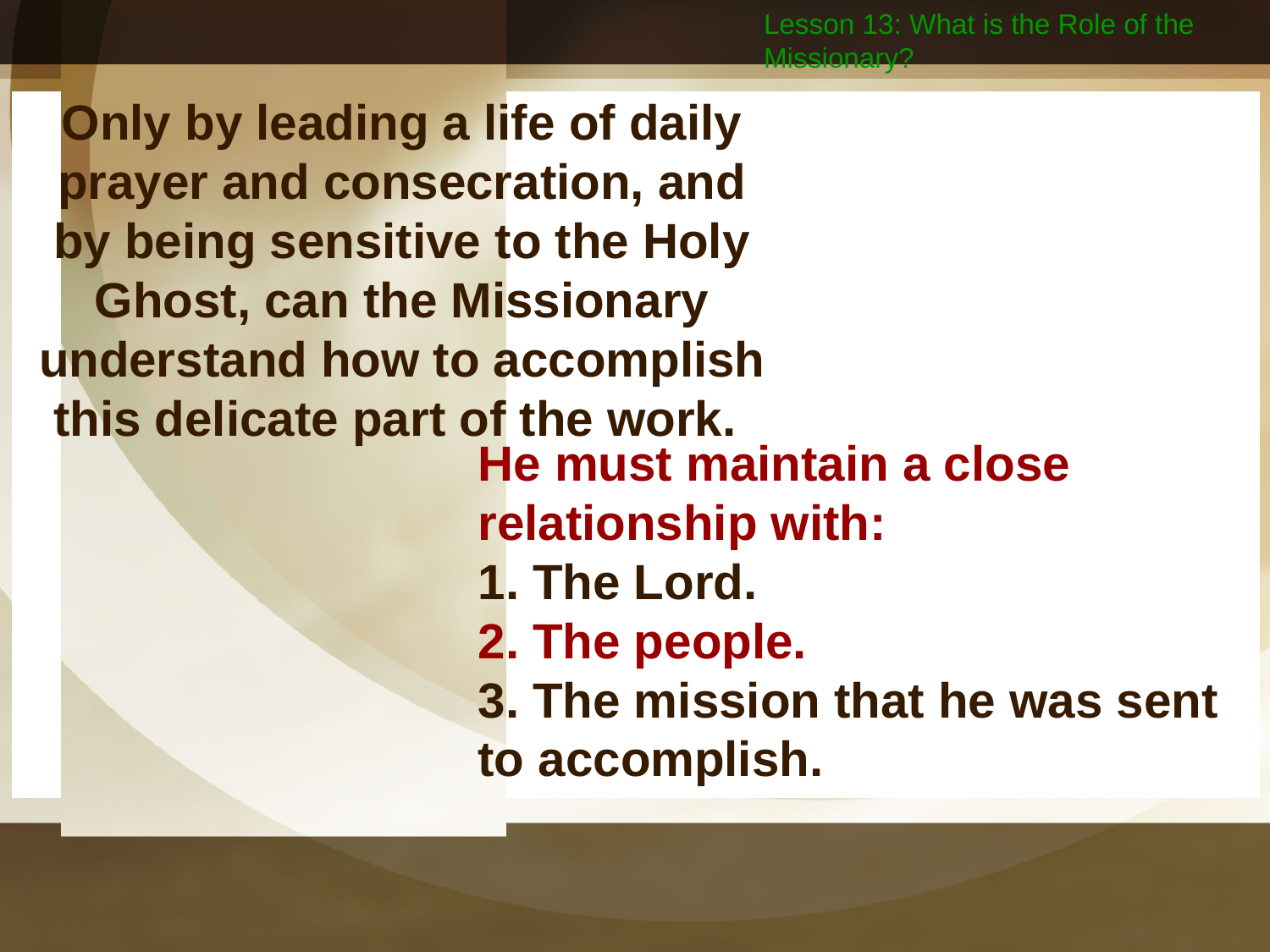

Lesson 13: What is the Role of the Missionary?
Only by leading a life of daily prayer and consecration, and by being sensitive to the Holy Ghost, can the Missionary understand how to accomplish this delicate part of the work.
He must maintain a close relationship with:
1. The Lord.
2. The people.
3. The mission that he was sent to accomplish.